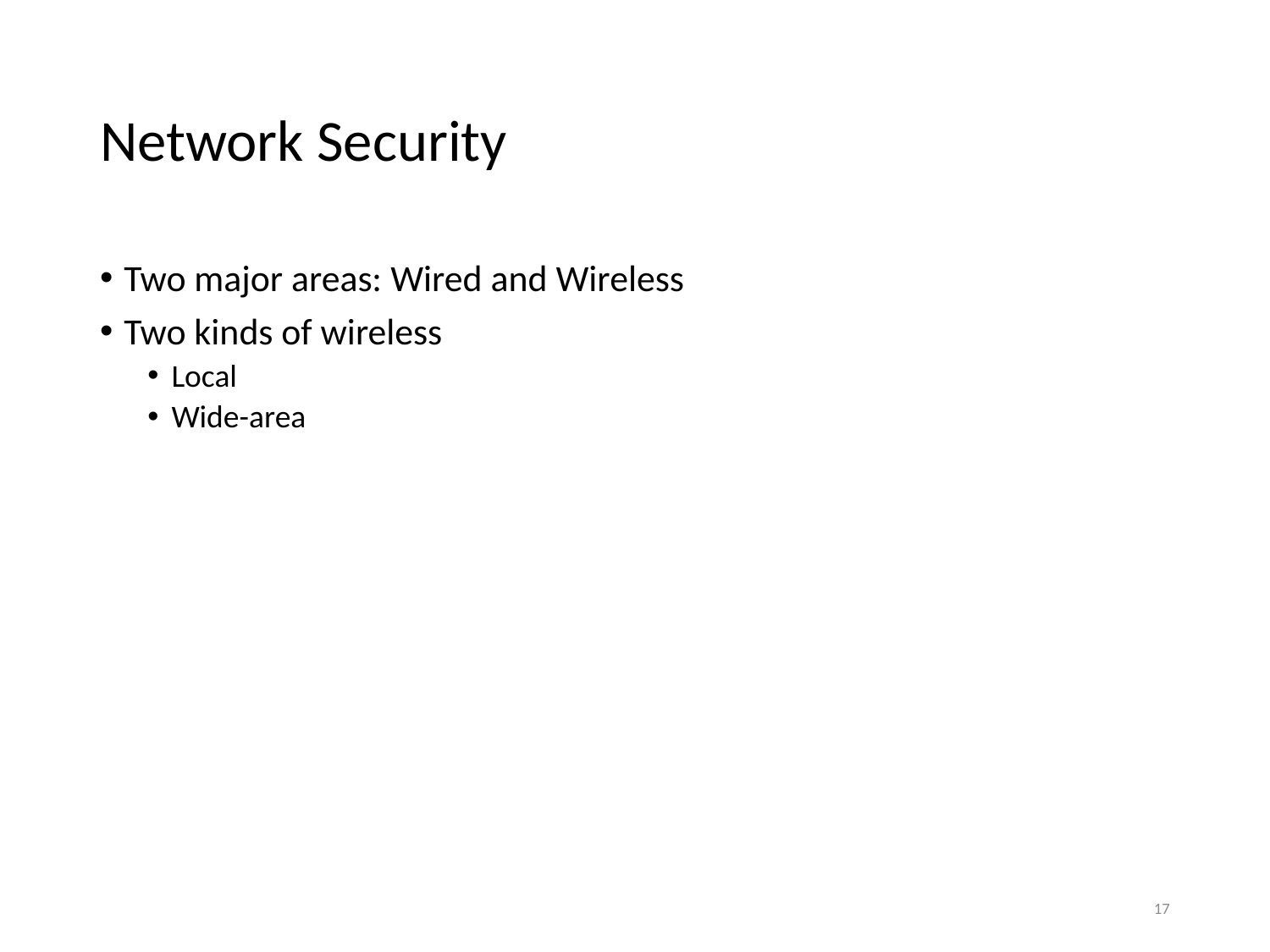

# Network Security
Two major areas: Wired and Wireless
Two kinds of wireless
Local
Wide-area
17